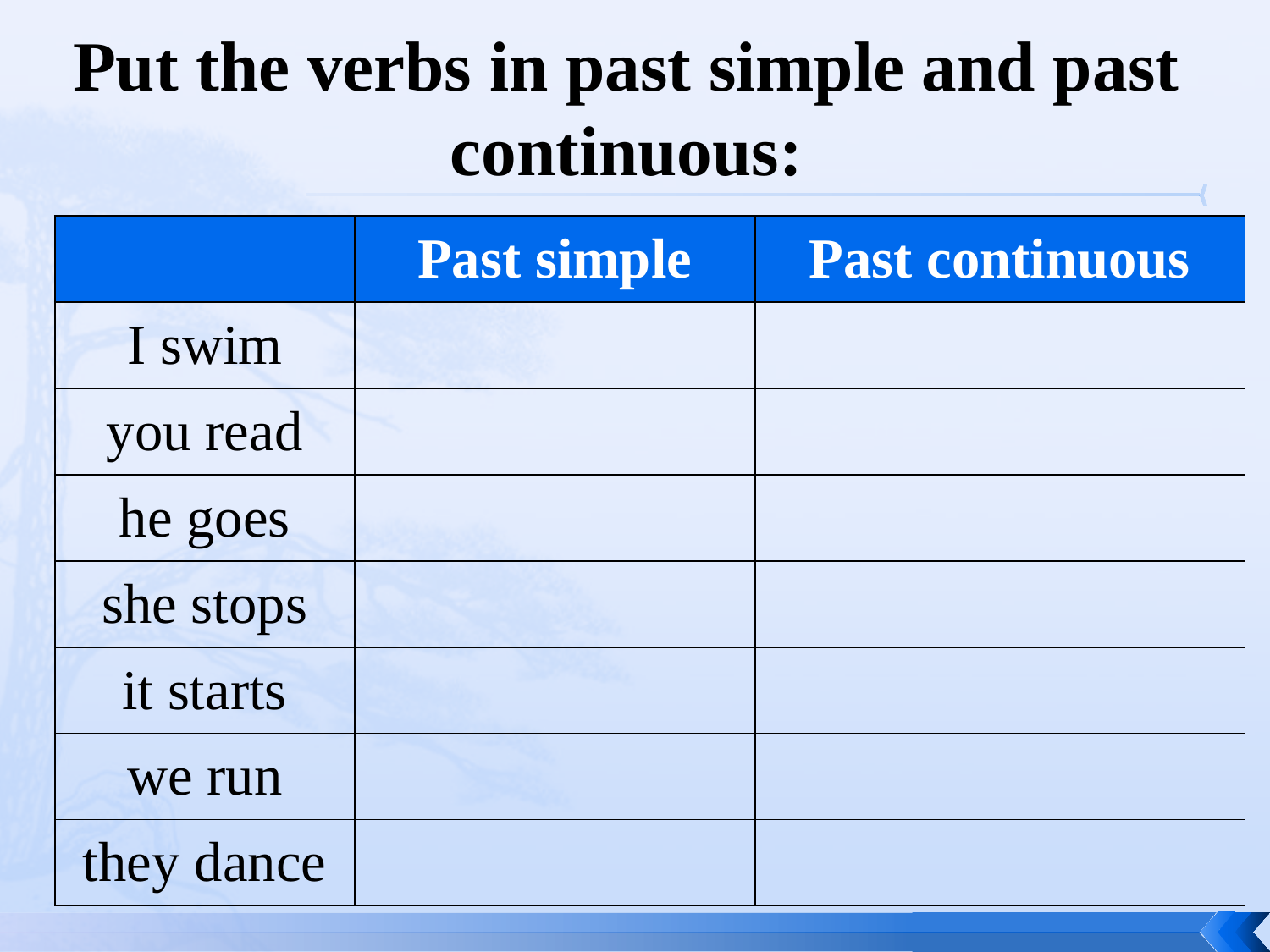

# Put the verbs in past simple and past continuous:
|  | Past simple | Past continuous |
| --- | --- | --- |
| I swim |  |  |
| you read |  |  |
| he goes |  |  |
| she stops |  |  |
| it starts |  |  |
| we run |  |  |
| they dance |  |  |